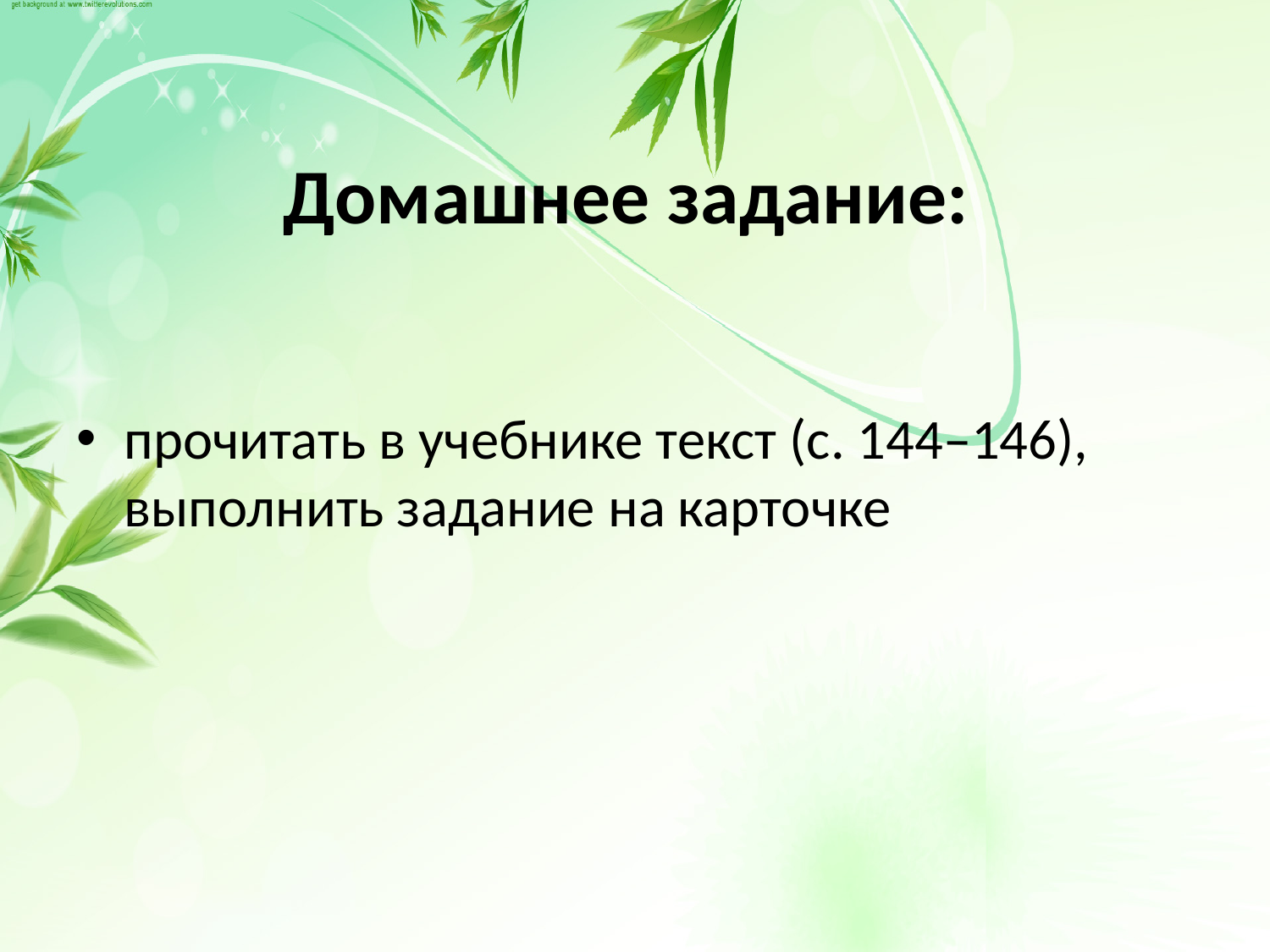

# Домашнее задание:
прочитать в учебнике текст (с. 144–146), выполнить задание на карточке